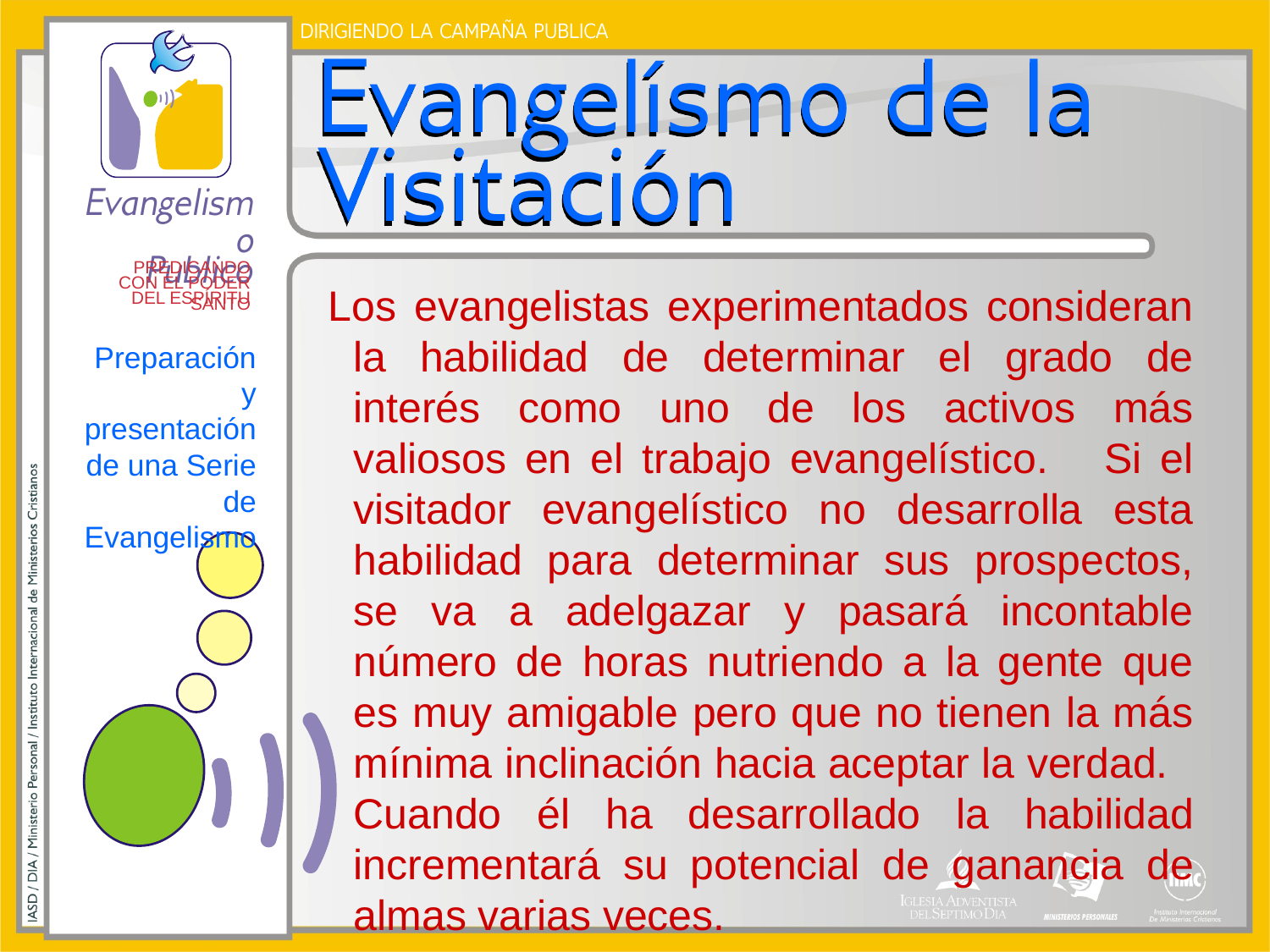

DIRIGIENDO LA CAMPAÑA PUBLICA
# Evangelísmo de la Visitación
Los evangelistas experimentados consideran la habilidad de determinar el grado de interés como uno de los activos más valiosos en el trabajo evangelístico.   Si el visitador evangelístico no desarrolla esta habilidad para determinar sus prospectos, se va a adelgazar y pasará incontable número de horas nutriendo a la gente que es muy amigable pero que no tienen la más mínima inclinación hacia aceptar la verdad.   Cuando él ha desarrollado la habilidad incrementará su potencial de ganancia de almas varias veces.